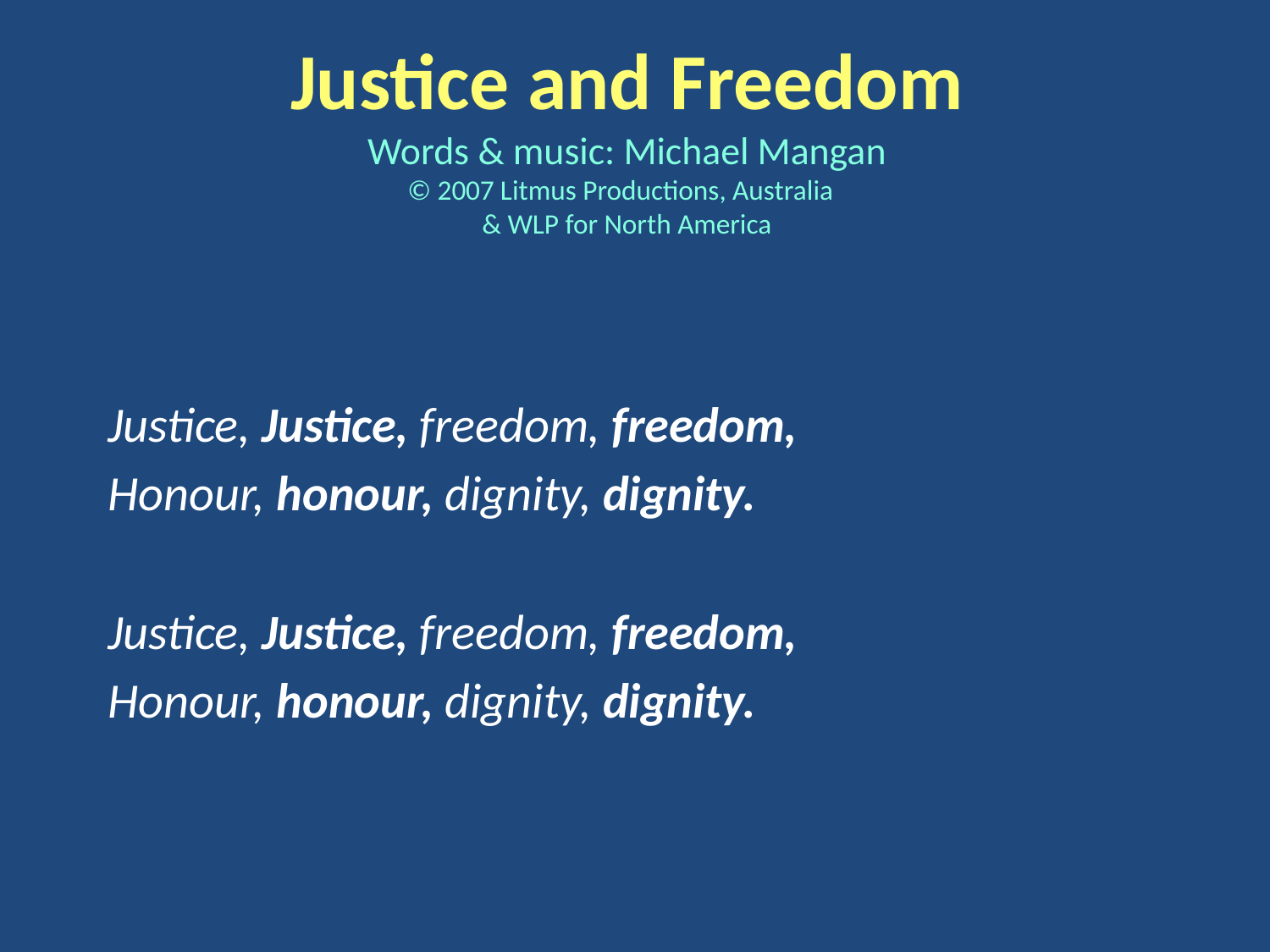

Justice and Freedom
Words & music: Michael Mangan
© 2007 Litmus Productions, Australia
& WLP for North America
Justice, Justice, freedom, freedom,
Honour, honour, dignity, dignity.

Justice, Justice, freedom, freedom,
Honour, honour, dignity, dignity.